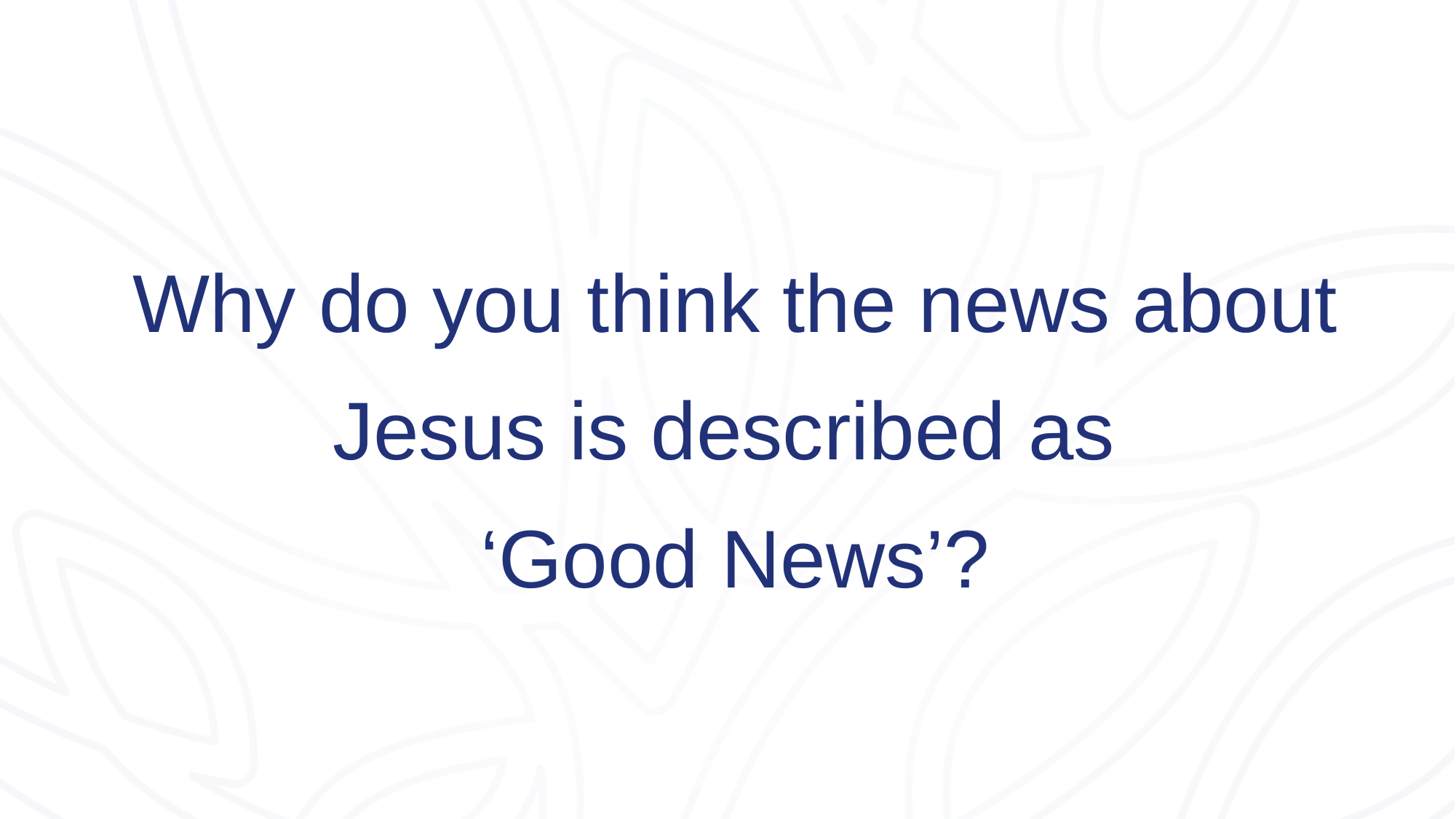

# Why do you think the news about Jesus is described as ‘Good News’?